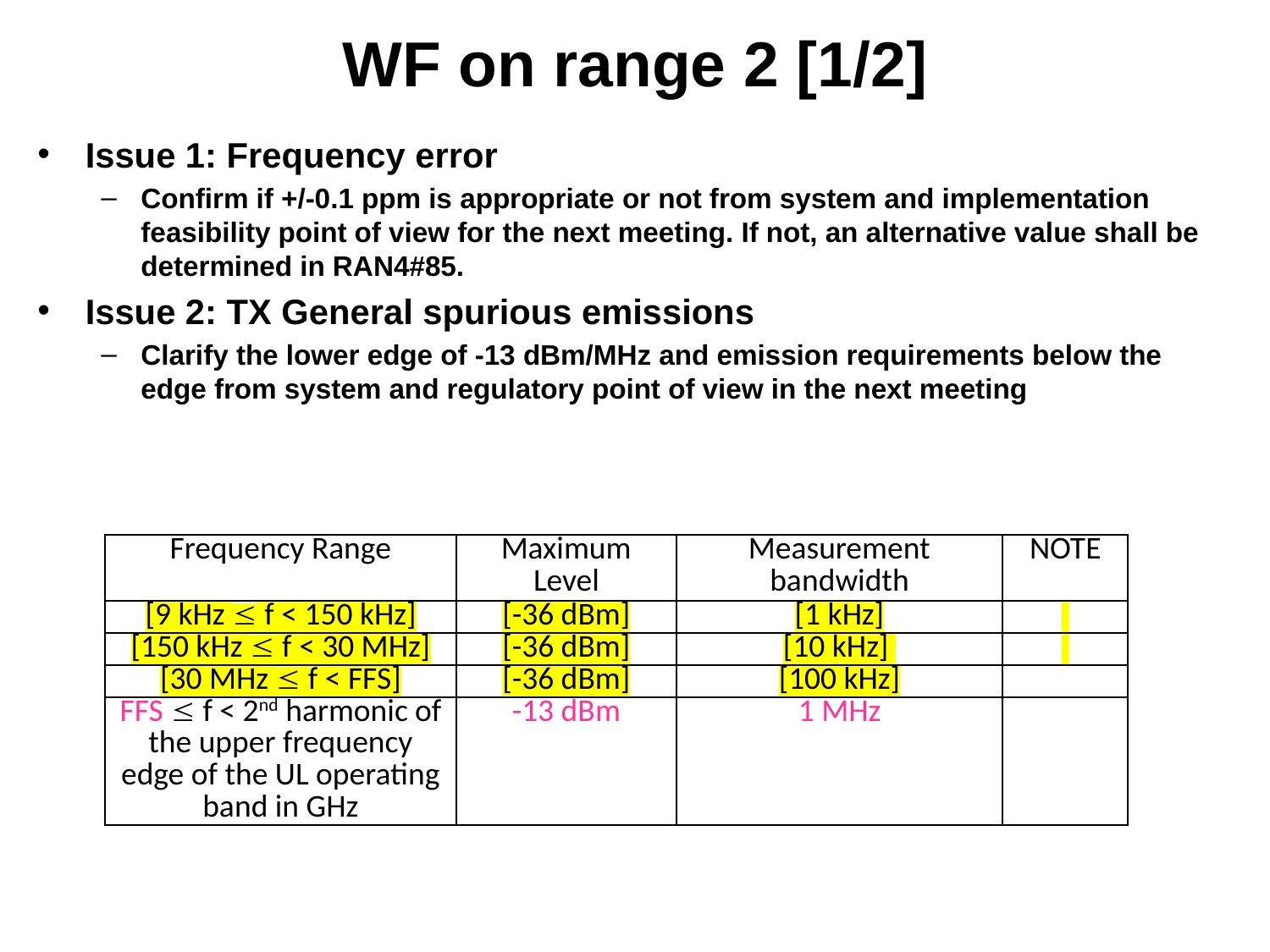

# WF on range 2 [1/2]
Issue 1: Frequency error
Confirm if +/-0.1 ppm is appropriate or not from system and implementation feasibility point of view for the next meeting. If not, an alternative value shall be determined in RAN4#85.
Issue 2: TX General spurious emissions
Clarify the lower edge of -13 dBm/MHz and emission requirements below the edge from system and regulatory point of view in the next meeting
| Frequency Range | Maximum Level | Measurement bandwidth | NOTE |
| --- | --- | --- | --- |
| [9 kHz ≤ f < 150 kHz] | [-36 dBm] | [1 kHz] |  |
| [150 kHz ≤ f < 30 MHz] | [-36 dBm] | [10 kHz] |  |
| [30 MHz ≤ f < FFS] | [-36 dBm] | [100 kHz] |  |
| FFS ≤ f < 2nd harmonic of the upper frequency edge of the UL operating band in GHz | -13 dBm | 1 MHz |  |